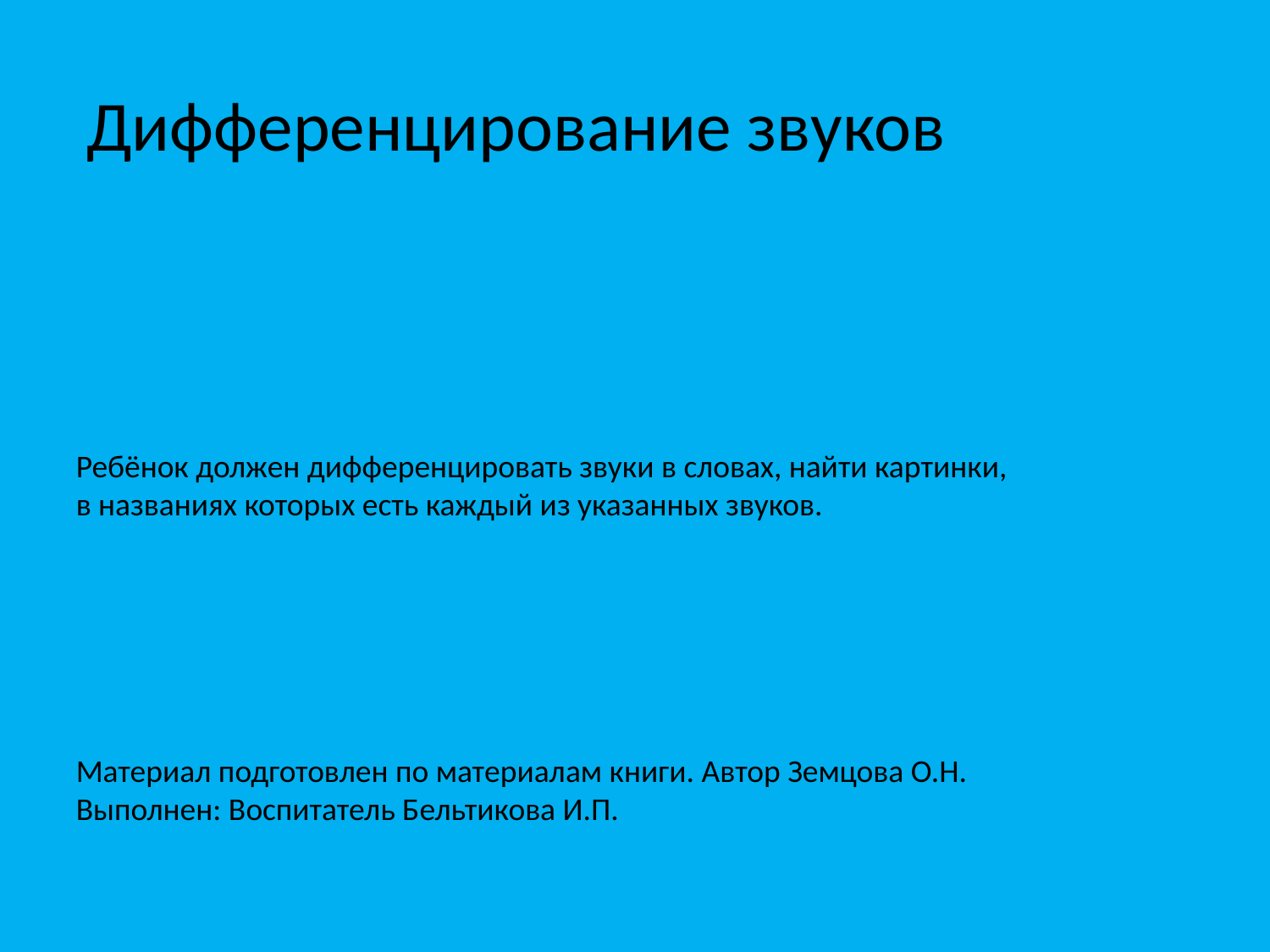

Дифференцирование звуков

Ребёнок должен дифференцировать звуки в словах, найти картинки,
в названиях которых есть каждый из указанных звуков.

Материал подготовлен по материалам книги. Автор Земцова О.Н.
Выполнен: Воспитатель Бельтикова И.П.